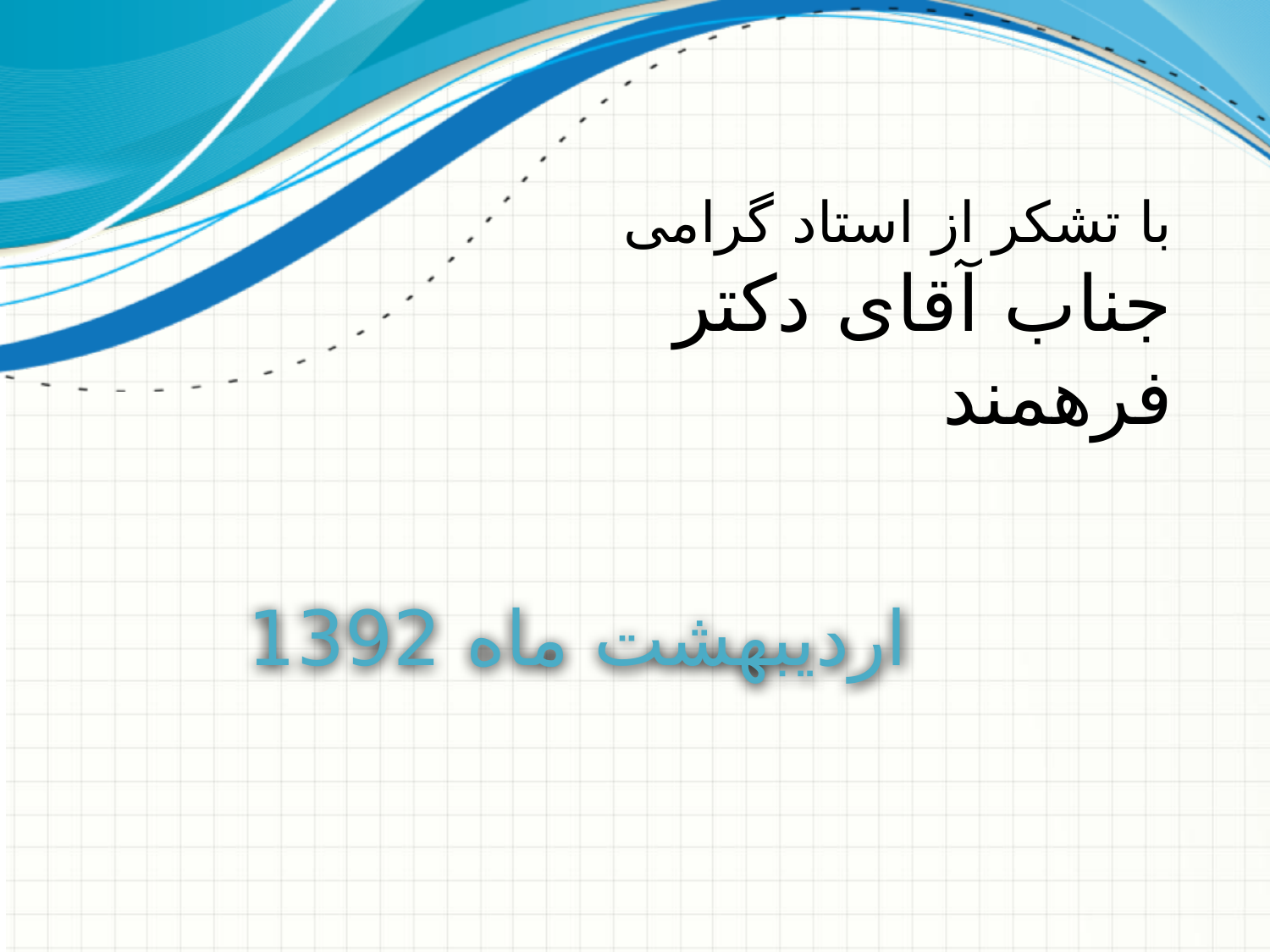

با تشکر از استاد گرامی
جناب آقای دکتر فرهمند
# اردیبهشت ماه 1392